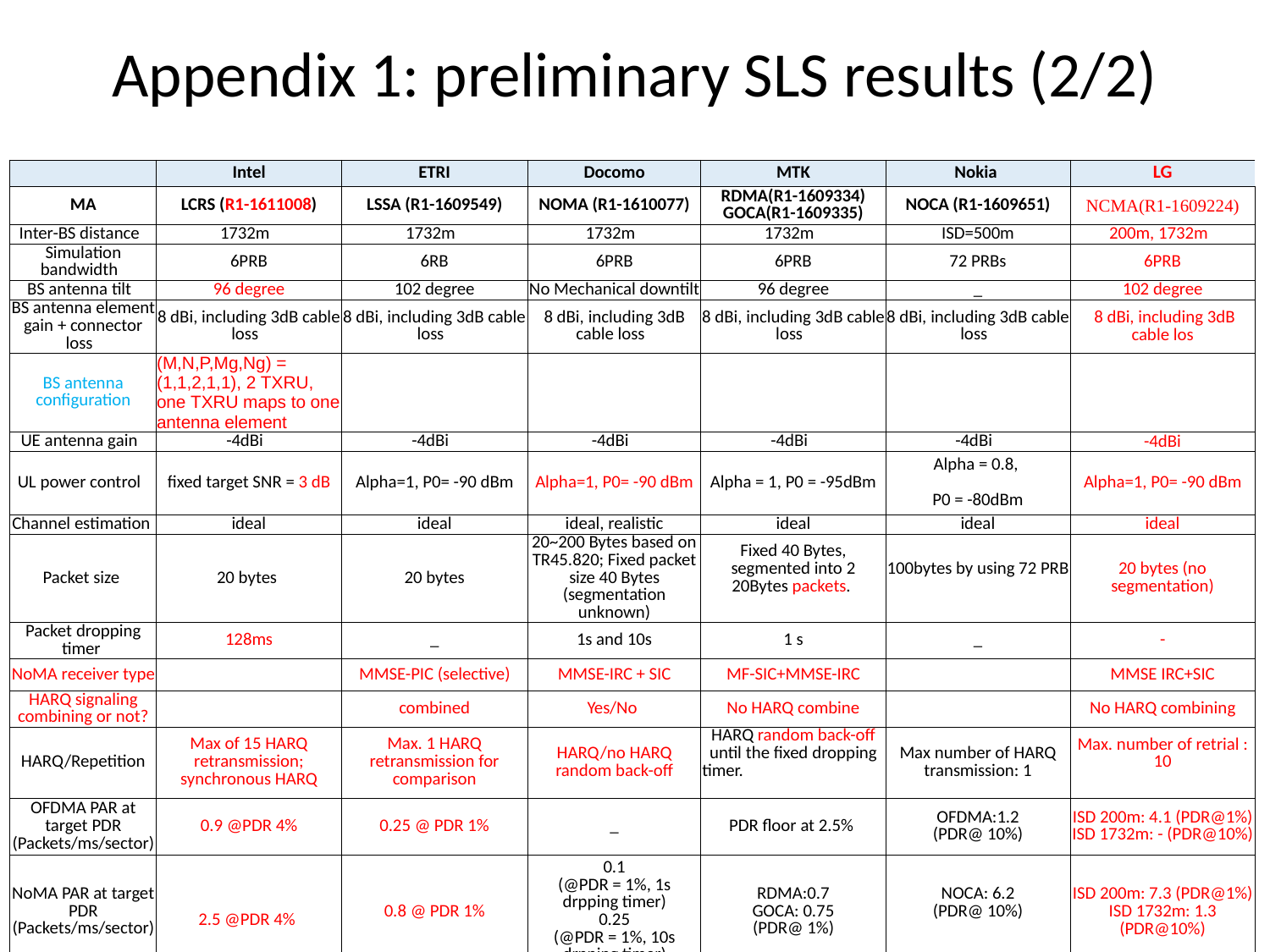

# Appendix 1: preliminary SLS results (2/2)
|  | Intel | ETRI | Docomo | MTK | Nokia | LG |
| --- | --- | --- | --- | --- | --- | --- |
| MA | LCRS (R1-1611008) | LSSA (R1-1609549) | NOMA (R1-1610077) | RDMA(R1-1609334) GOCA(R1-1609335) | NOCA (R1-1609651) | NCMA(R1-1609224) |
| Inter-BS distance | 1732m | 1732m | 1732m | 1732m | ISD=500m | 200m, 1732m |
| Simulation bandwidth | 6PRB | 6RB | 6PRB | 6PRB | 72 PRBs | 6PRB |
| BS antenna tilt | 96 degree | 102 degree | No Mechanical downtilt | 96 degree | \_ | 102 degree |
| BS antenna element gain + connector loss | 8 dBi, including 3dB cable loss | 8 dBi, including 3dB cable loss | 8 dBi, including 3dB cable loss | 8 dBi, including 3dB cable loss | 8 dBi, including 3dB cable loss | 8 dBi, including 3dB cable los |
| BS antenna configuration | (M,N,P,Mg,Ng) = (1,1,2,1,1), 2 TXRU, one TXRU maps to one antenna element |  |  |  |  |  |
| UE antenna gain | -4dBi | -4dBi | -4dBi | -4dBi | -4dBi | -4dBi |
| UL power control | fixed target SNR = 3 dB | Alpha=1, P0= -90 dBm | Alpha=1, P0= -90 dBm | Alpha = 1, P0 = -95dBm | Alpha = 0.8, P0 = -80dBm | Alpha=1, P0= -90 dBm |
| Channel estimation | ideal | ideal | ideal, realistic | ideal | ideal | ideal |
| Packet size | 20 bytes | 20 bytes | 20~200 Bytes based on TR45.820; Fixed packet size 40 Bytes (segmentation unknown) | Fixed 40 Bytes, segmented into 2 20Bytes packets. | 100bytes by using 72 PRB | 20 bytes (no segmentation) |
| Packet dropping timer | 128ms | \_ | 1s and 10s | 1 s | \_ | - |
| NoMA receiver type |  | MMSE-PIC (selective) | MMSE-IRC + SIC | MF-SIC+MMSE-IRC |  | MMSE IRC+SIC |
| HARQ signaling combining or not? |  | combined | Yes/No | No HARQ combine |  | No HARQ combining |
| HARQ/Repetition | Max of 15 HARQ retransmission; synchronous HARQ | Max. 1 HARQ retransmission for comparison | HARQ/no HARQ random back-off | HARQ random back-off until the fixed dropping timer. | Max number of HARQ transmission: 1 | Max. number of retrial : 10 |
| OFDMA PAR at target PDR (Packets/ms/sector) | 0.9 @PDR 4% | 0.25 @ PDR 1% | \_ | PDR floor at 2.5% | OFDMA:1.2 (PDR@ 10%) | ISD 200m: 4.1 (PDR@1%) ISD 1732m: - (PDR@10%) |
| NoMA PAR at target PDR (Packets/ms/sector) | 2.5 @PDR 4% | 0.8 @ PDR 1% | 0.1 (@PDR = 1%, 1s drpping timer) 0.25 (@PDR = 1%, 10s drpping timer) | RDMA:0.7 GOCA: 0.75 (PDR@ 1%) | NOCA: 6.2 (PDR@ 10%) | ISD 200m: 7.3 (PDR@1%) ISD 1732m: 1.3 (PDR@10%) |
| Gain (NoMA scheme divided by its reference scheme) | 278% | 320% @ PDR 1% | \_ | RDMA: 215% GOCA: 218% (@PDR 10%) | 516% @PDR 10% | ISD 200m: 178% (PDR@1%) ISD 1732m: - (PDR@10%) |